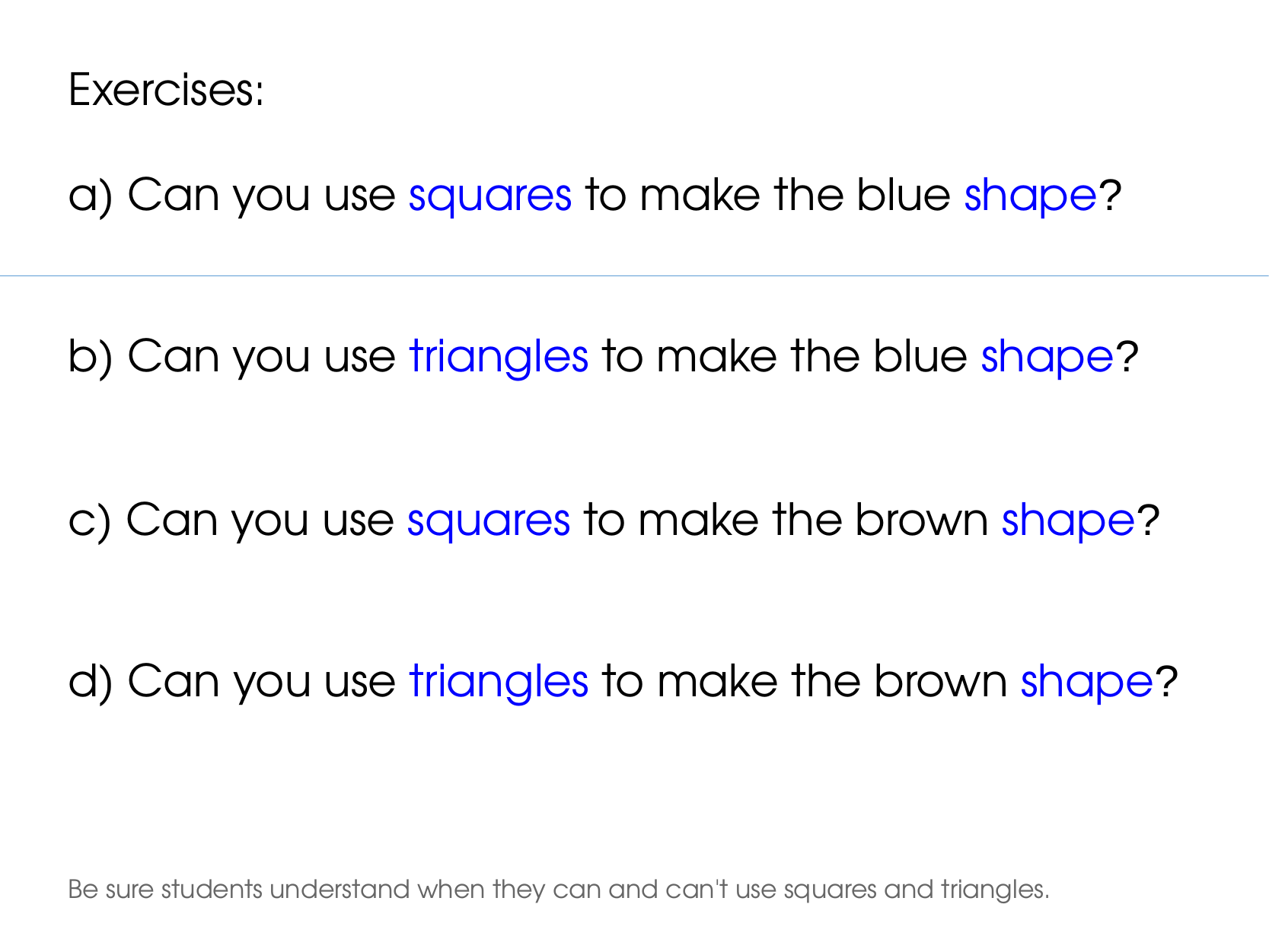

Exercises:
a) Can you use squares to make the blue shape?
b) Can you use triangles to make the blue shape?
c) Can you use squares to make the brown shape?
d) Can you use triangles to make the brown shape?
Be sure students understand when they can and can't use squares and triangles.